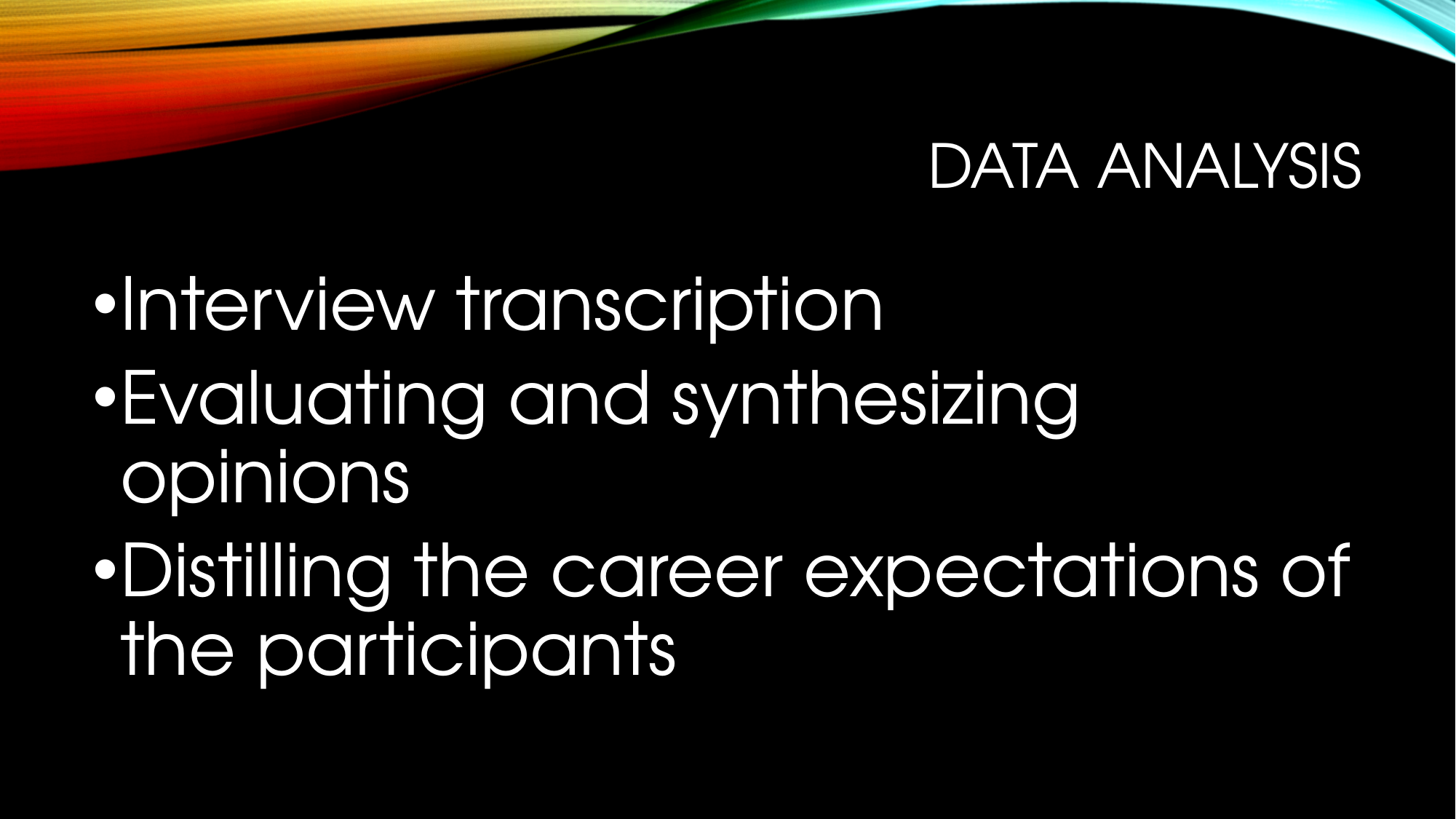

# Data Analysis
Interview transcription
Evaluating and synthesizing opinions
Distilling the career expectations of the participants